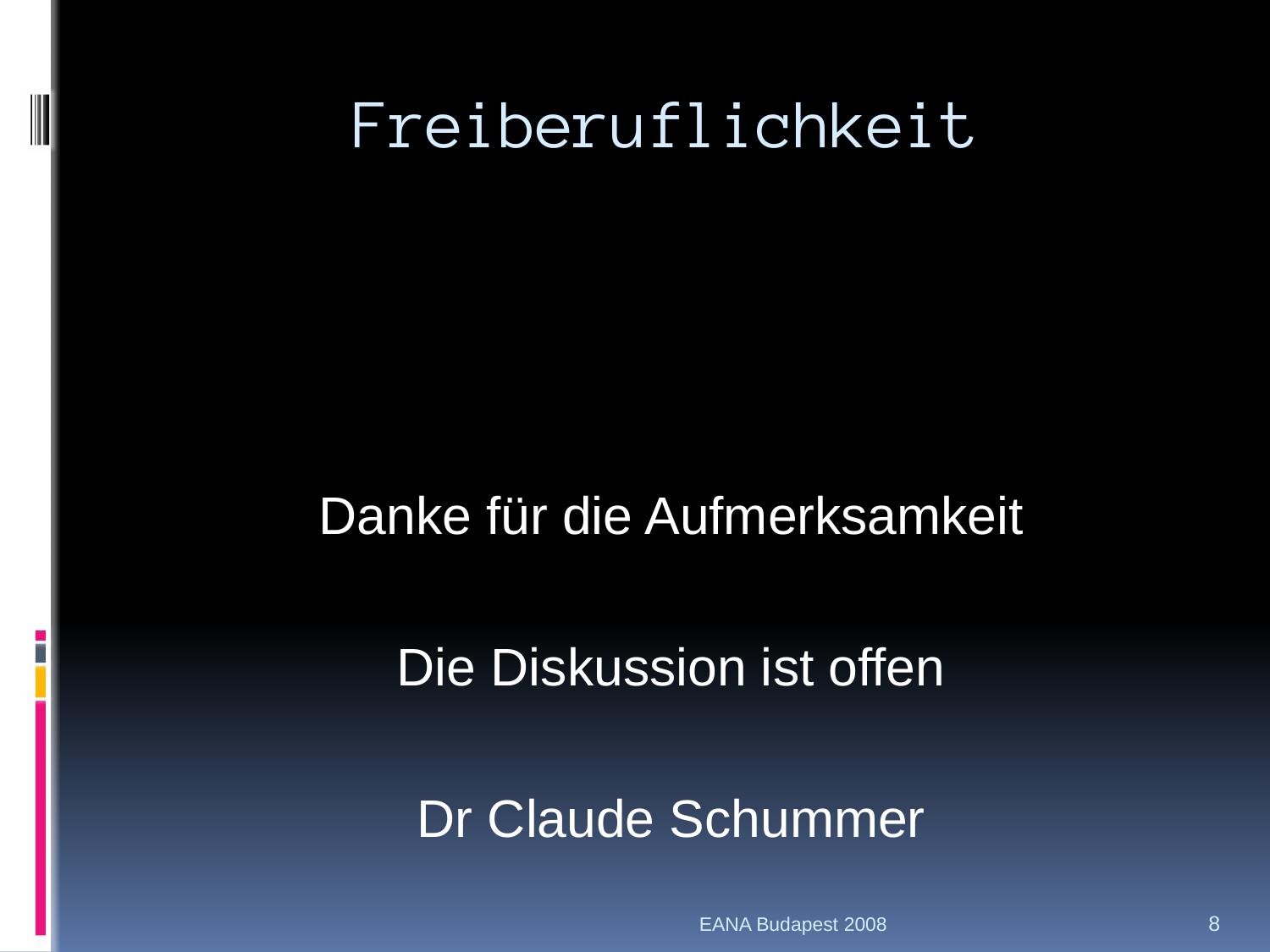

# Freiberuflichkeit

Danke für die Aufmerksamkeit

Die Diskussion ist offen

Dr Claude Schummer
EANA Budapest 2008
8